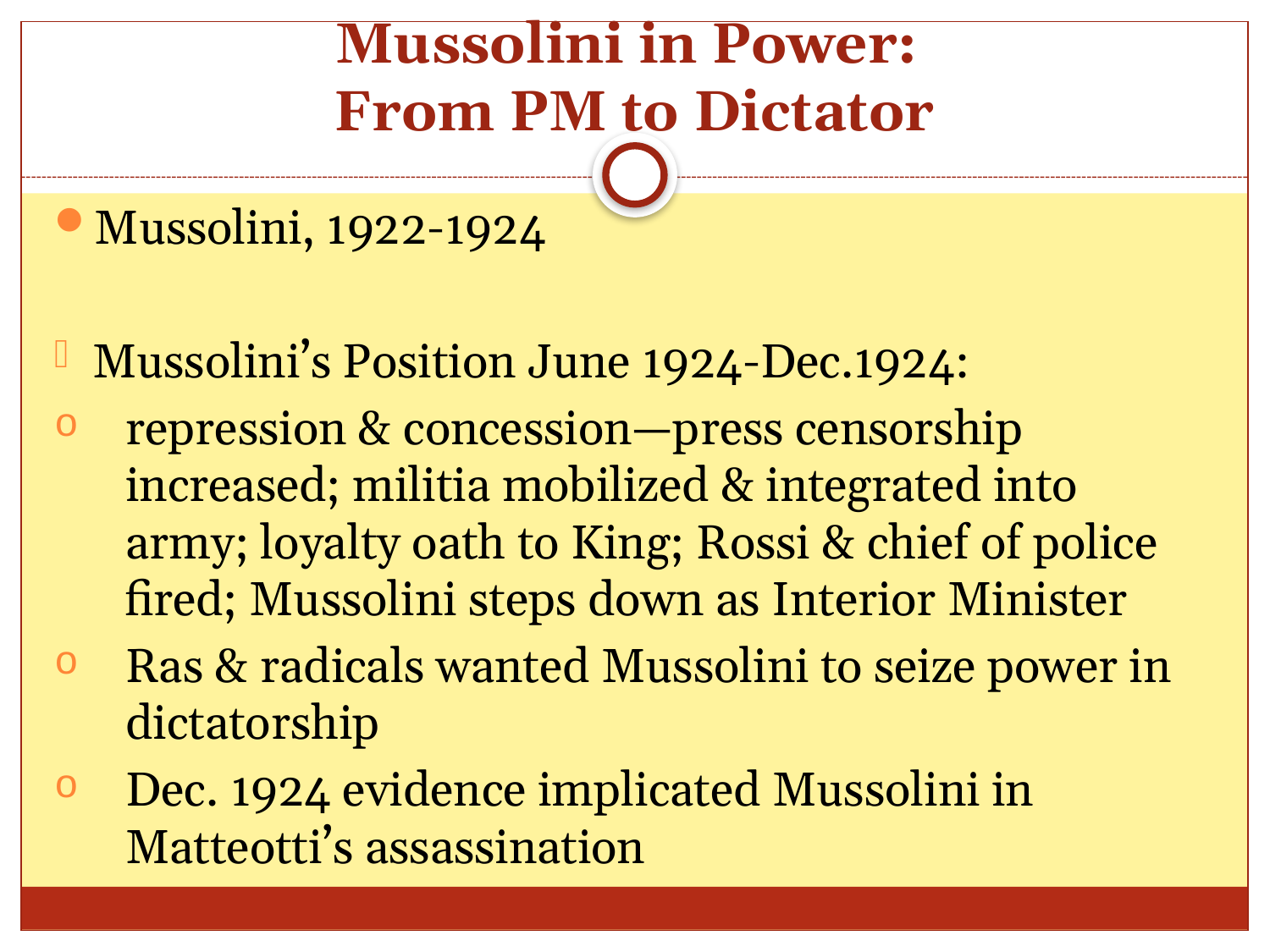

# Mussolini in Power: From PM to Dictator
Mussolini, 1922-1924

Mussolini’s Position June 1924-Dec.1924:
repression & concession—press censorship increased; militia mobilized & integrated into army; loyalty oath to King; Rossi & chief of police fired; Mussolini steps down as Interior Minister
Ras & radicals wanted Mussolini to seize power in dictatorship
Dec. 1924 evidence implicated Mussolini in Matteotti’s assassination